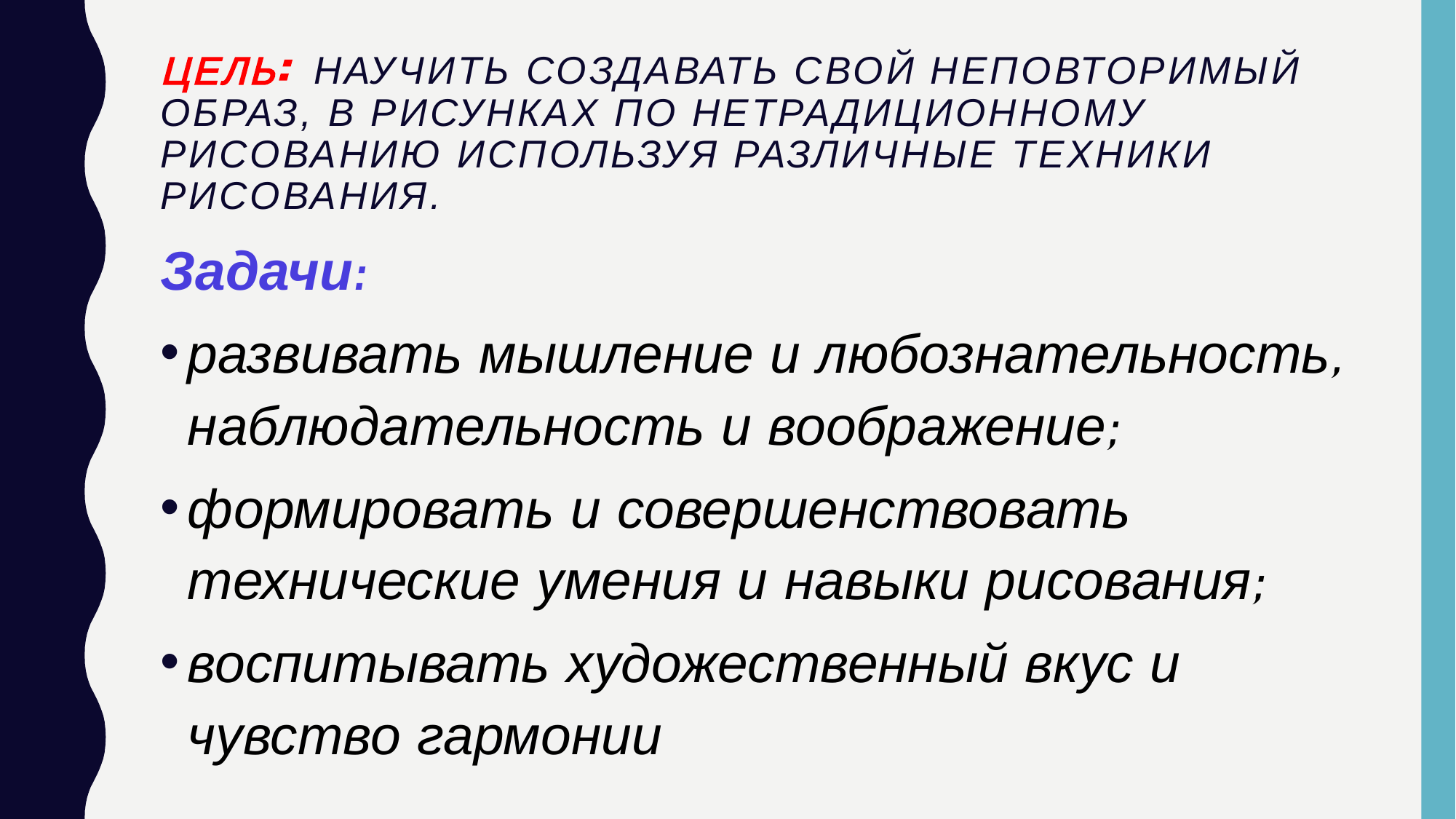

# Цель:  научить создавать свой неповторимый образ, в рисунках по нетрадиционному рисованию используя различные техники рисования.
Задачи:
развивать мышление и любознательность, наблюдательность и воображение;
формировать и совершенствовать технические умения и навыки рисования;
воспитывать художественный вкус и чувство гармонии